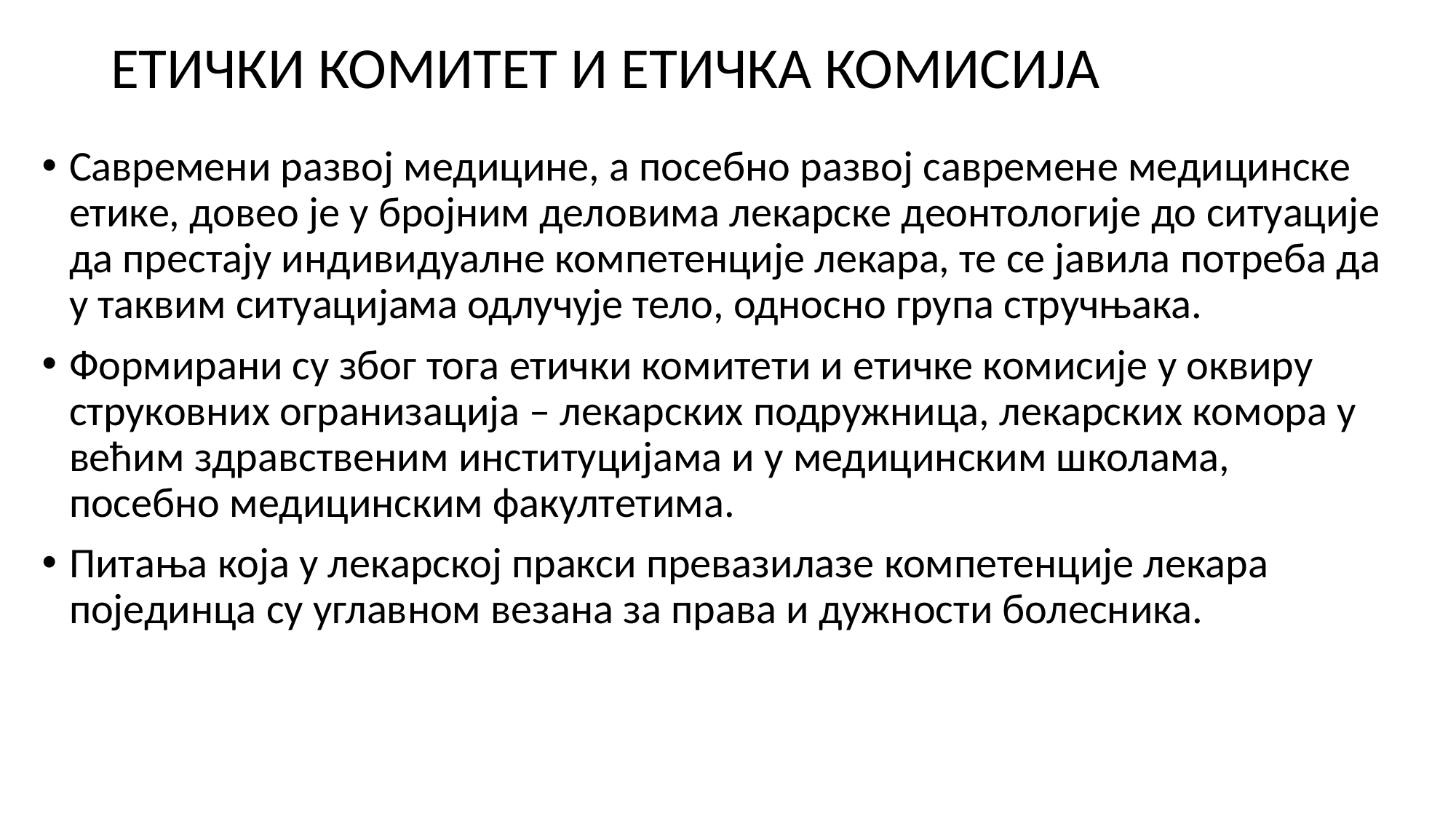

# ЕТИЧКИ КОМИТЕТ И ЕТИЧКА КОМИСИЈА
Савремени развој медицине, а посебно развој савремене медицинске етике, довео је у бројним деловима лекарске деонтологије до ситуације да престају индивидуалне компетенције лекара, те се јавила потреба да у таквим ситуацијама одлучује тело, односно група стручњака.
Формирани су због тога етички комитети и етичке комисије у оквиру струковних огранизација – лекарских подружница, лекарских комора у већим здравственим институцијама и у медицинским школама, посебно медицинским факултетима.
Питања која у лекарској пракси превазилазе компетенције лекара појединца су углавном везана за права и дужности болесника.